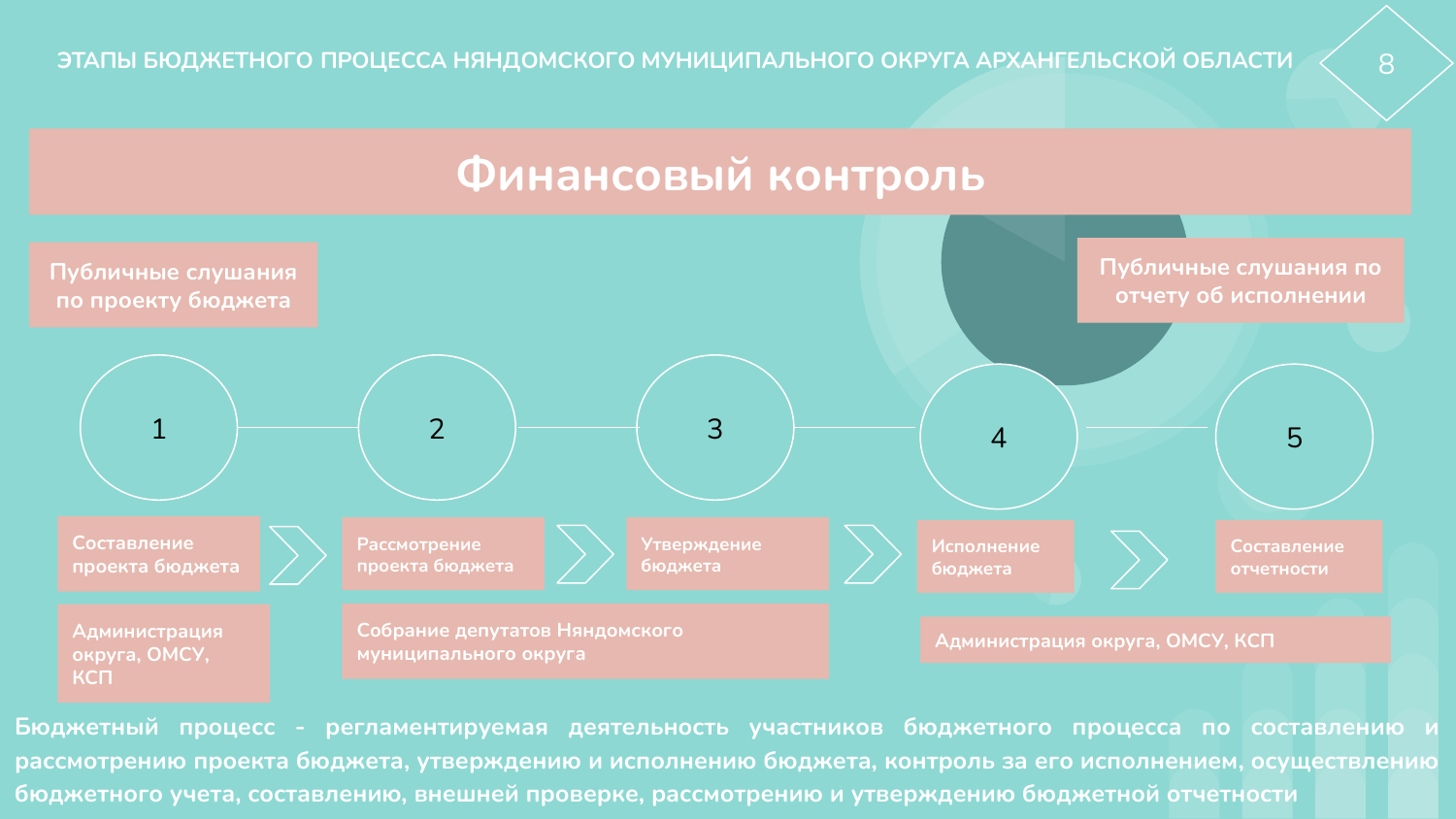

8
# ЭТАПЫ БЮДЖЕТНОГО ПРОЦЕССА НЯНДОМСКОГО МУНИЦИПАЛЬНОГО ОКРУГА АРХАНГЕЛЬСКОЙ ОБЛАСТИ
Финансовый контроль
Публичные слушания по отчету об исполнении
Публичные слушания по проекту бюджета
1
2
3
4
5
Составление проекта бюджета
Рассмотрение проекта бюджета
Утверждение
бюджета
Исполнение
бюджета
Составление
отчетности

Собрание депутатов Няндомского муниципального округа
Администрация округа, ОМСУ, КСП
Администрация округа, ОМСУ, КСП
Бюджетный процесс - регламентируемая деятельность участников бюджетного процесса по составлению и рассмотрению проекта бюджета, утверждению и исполнению бюджета, контроль за его исполнением, осуществлению бюджетного учета, составлению, внешней проверке, рассмотрению и утверждению бюджетной отчетности